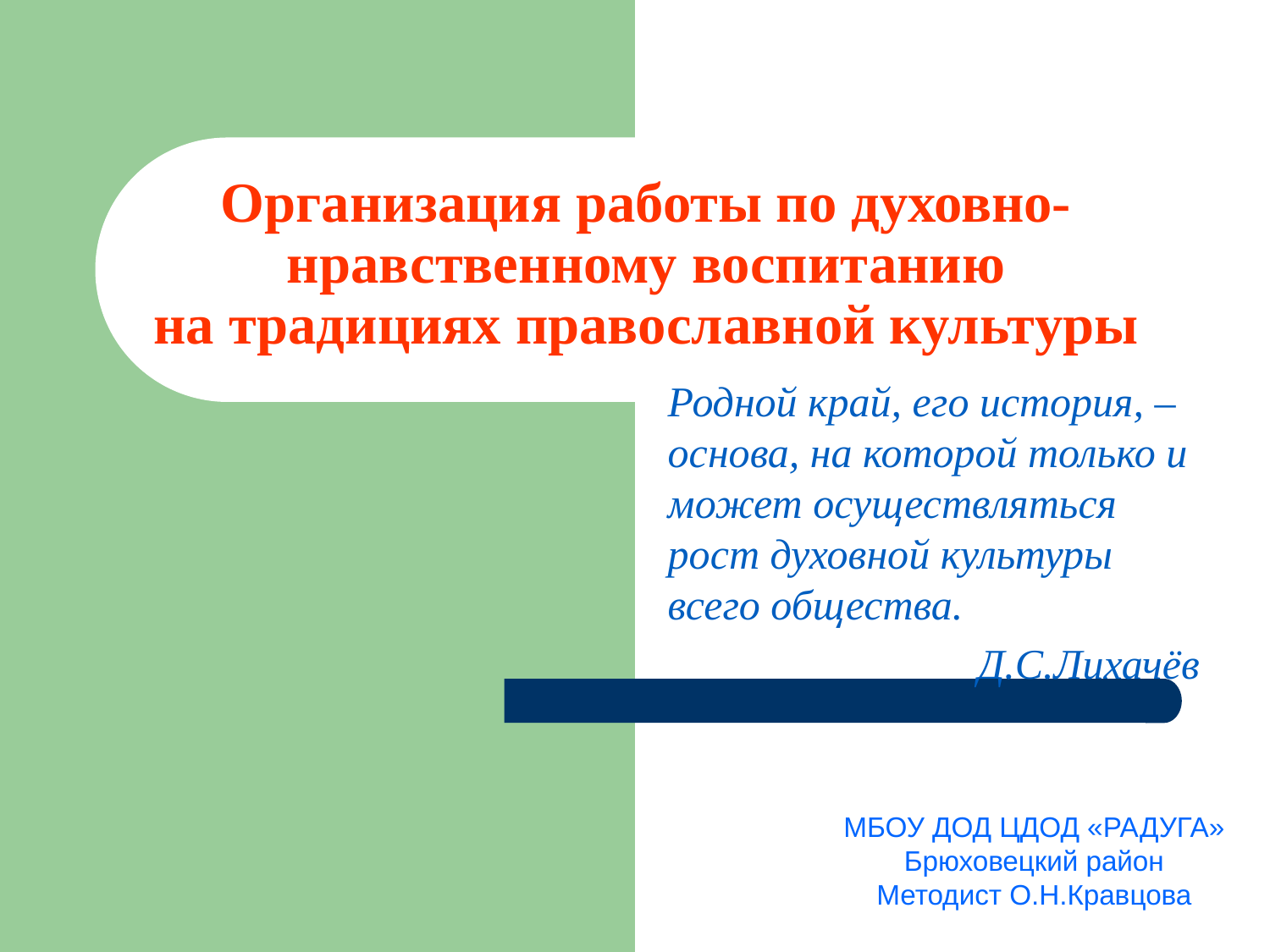

# Организация работы по духовно-нравственному воспитанию на традициях православной культуры
Родной край, его история, –основа, на которой только и может осуществляться рост духовной культуры всего общества.
Д.С.Лихачёв
МБОУ ДОД ЦДОД «РАДУГА» Брюховецкий район
Методист О.Н.Кравцова